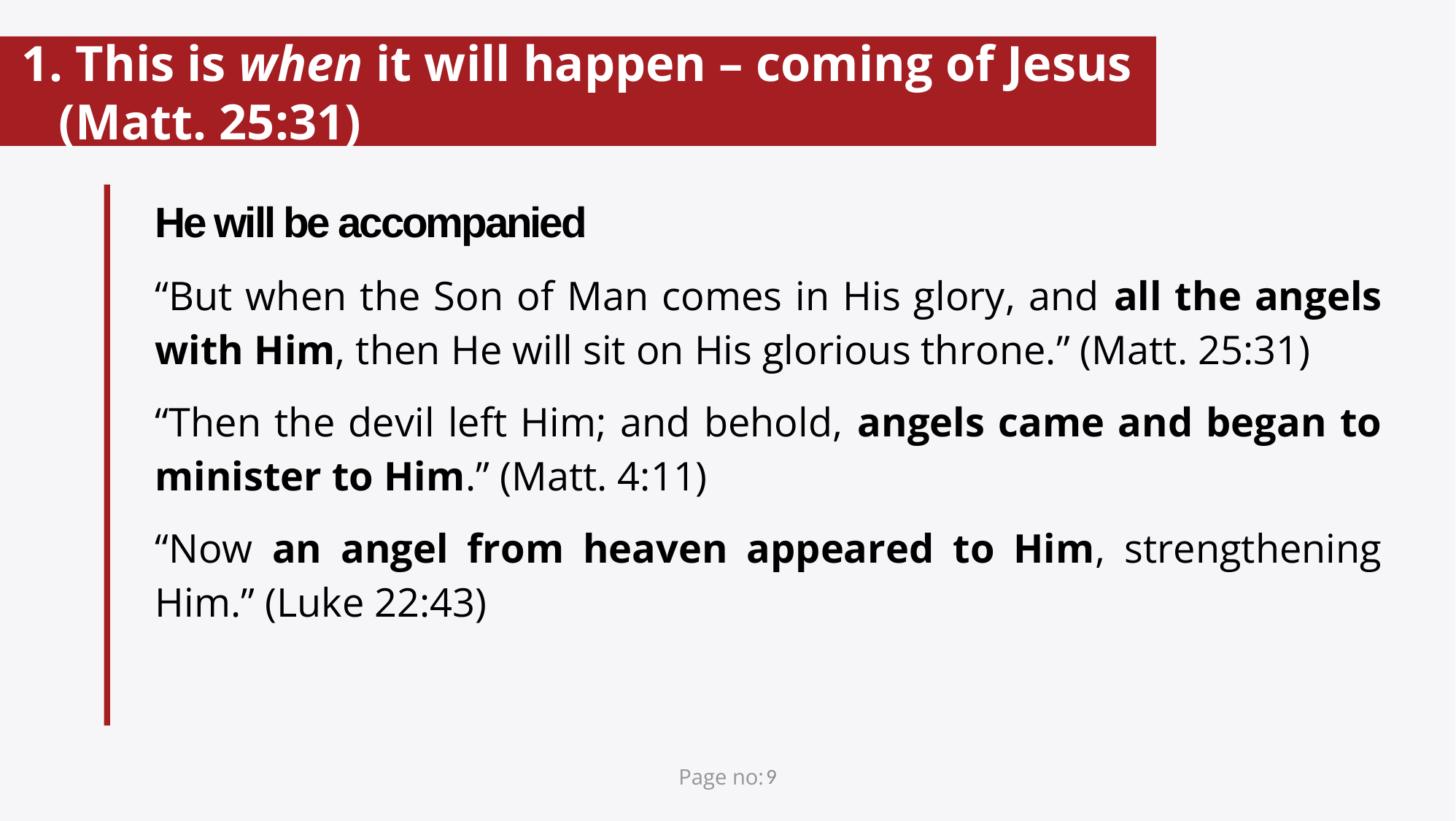

# 1. This is when it will happen – coming of Jesus (Matt. 25:31)
He will be accompanied
“But when the Son of Man comes in His glory, and all the angels with Him, then He will sit on His glorious throne.” (Matt. 25:31)
“Then the devil left Him; and behold, angels came and began to minister to Him.” (Matt. 4:11)
“Now an angel from heaven appeared to Him, strengthening Him.” (Luke 22:43)